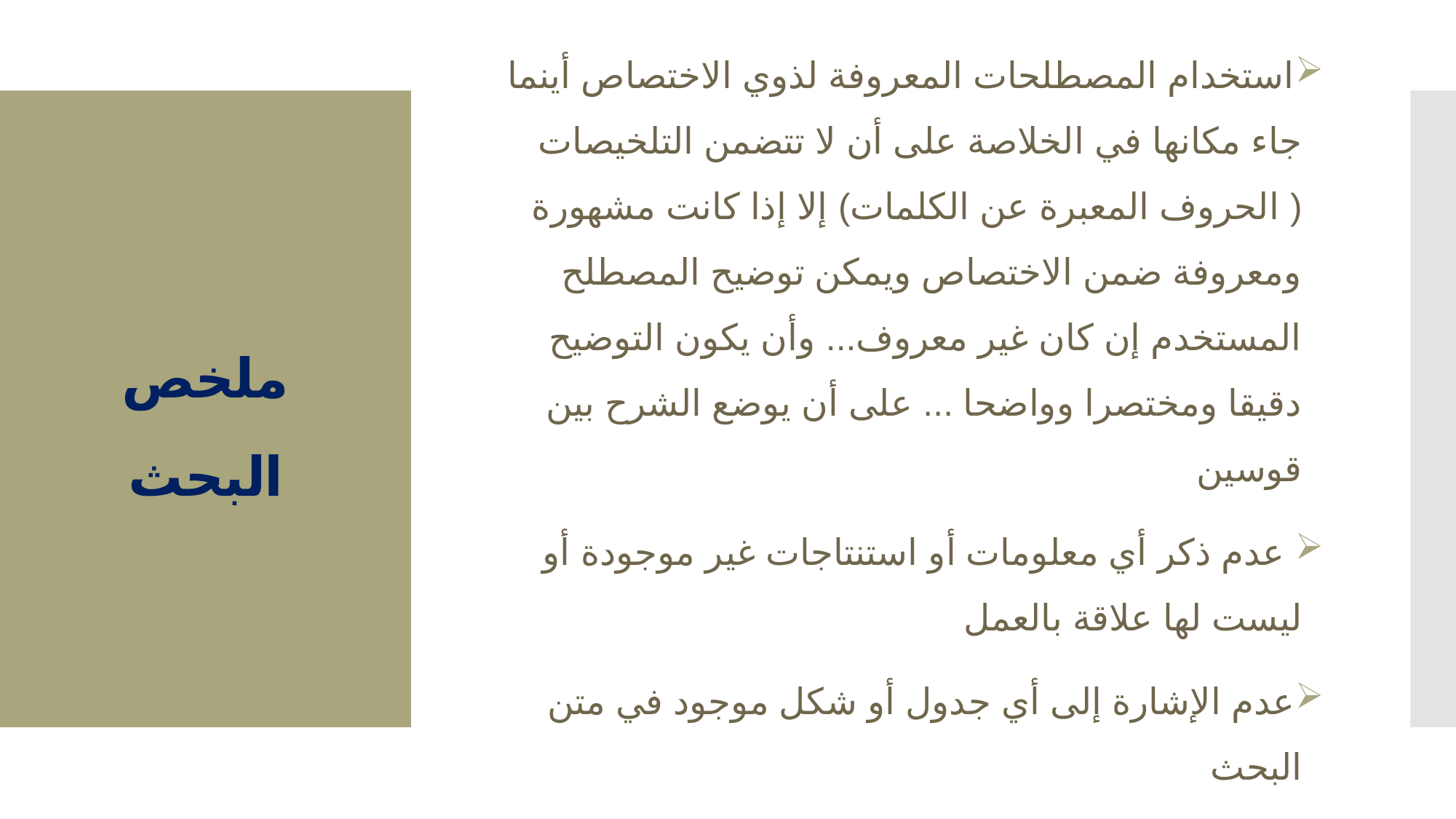

استخدام المصطلحات المعروفة لذوي الاختصاص أينما جاء مكانها في الخلاصة على أن لا تتضمن التلخيصات ( الحروف المعبرة عن الكلمات) إلا إذا كانت مشهورة ومعروفة ضمن الاختصاص ويمكن توضيح المصطلح المستخدم إن كان غير معروف... وأن يكون التوضيح دقيقا ومختصرا وواضحا ... على أن يوضع الشرح بين قوسين
 عدم ذكر أي معلومات أو استنتاجات غير موجودة أو ليست لها علاقة بالعمل
عدم الإشارة إلى أي جدول أو شكل موجود في متن البحث
# ملخص البحث